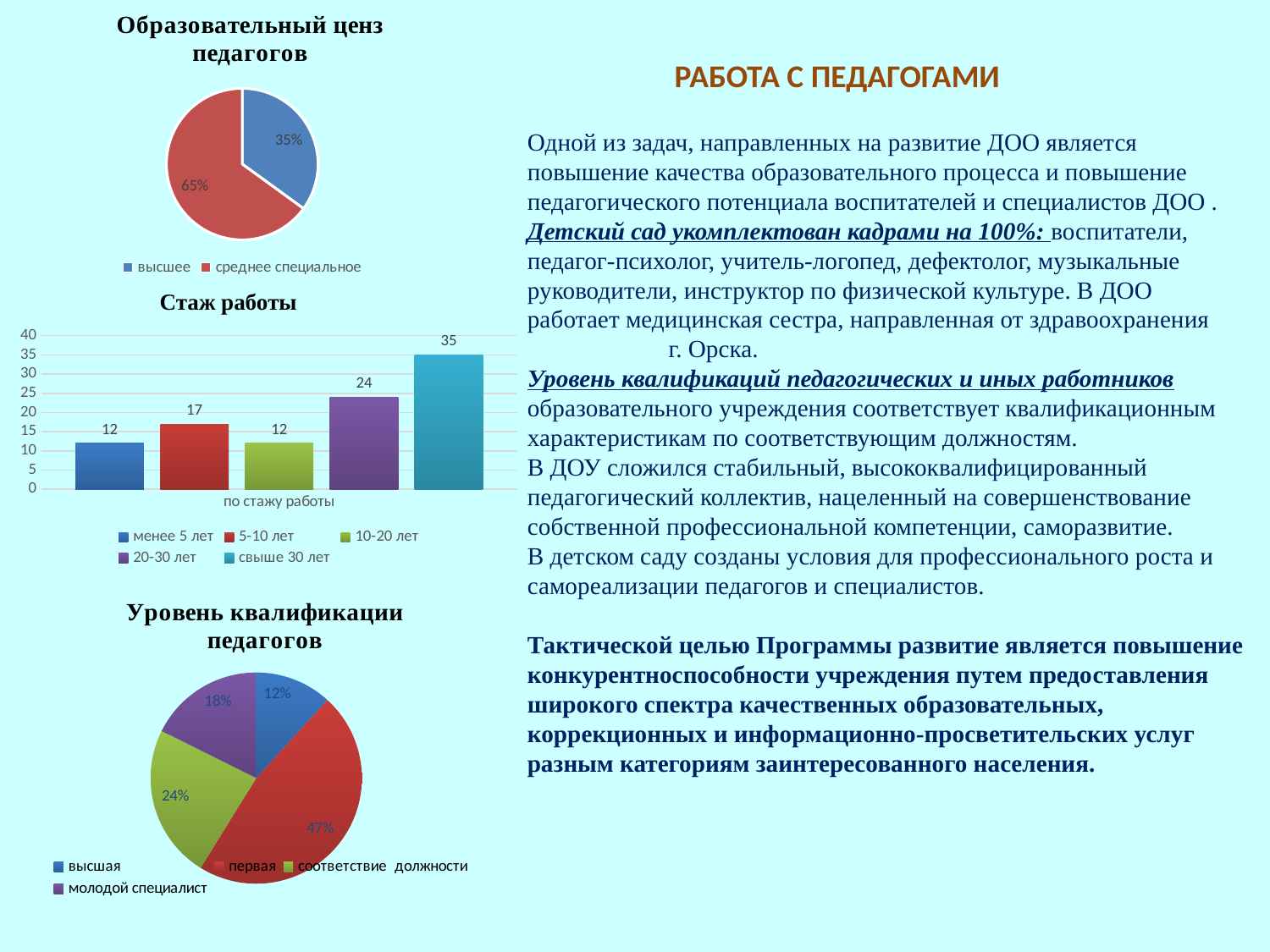

### Chart: Образовательный ценз педагогов

| Category |  |
|---|---|
| высшее | 35.0 |
| среднее специальное | 65.0 |
РАБОТА С ПЕДАГОГАМИ

Одной из задач, направленных на развитие ДОО является повышение качества образовательного процесса и повышение педагогического потенциала воспитателей и специалистов ДОО .
Детский сад укомплектован кадрами на 100%: воспитатели, педагог-психолог, учитель-логопед, дефектолог, музыкальные руководители, инструктор по физической культуре. В ДОО работает медицинская сестра, направленная от здравоохранения                              г. Орска.
Уровень квалификаций педагогических и иных работников образовательного учреждения соответствует квалификационным характеристикам по соответствующим должностям.
В ДОУ сложился стабильный, высококвалифицированный педагогический коллектив, нацеленный на совершенствование собственной профессиональной компетенции, саморазвитие.
В детском саду созданы условия для профессионального роста и самореализации педагогов и специалистов.

Тактической целью Программы развитие является повышение конкурентноспособности учреждения путем предоcтавления широкого спектра качественных образовательных, коррекционных и информационно-просветительских услуг разным категориям заинтересованного населения.
Стаж работы

### Chart

| Category | менее 5 лет | 5-10 лет | 10-20 лет | 20-30 лет | свыше 30 лет |
|---|---|---|---|---|---|
| по стажу работы | 12.0 | 17.0 | 12.0 | 24.0 | 35.0 |

### Chart: Уровень квалификации педагогов

| Category |  |
|---|---|
| высшая | 2.0 |
| первая | 8.0 |
| соответствие  должности | 4.0 |
| молодой специалист | 3.0 |